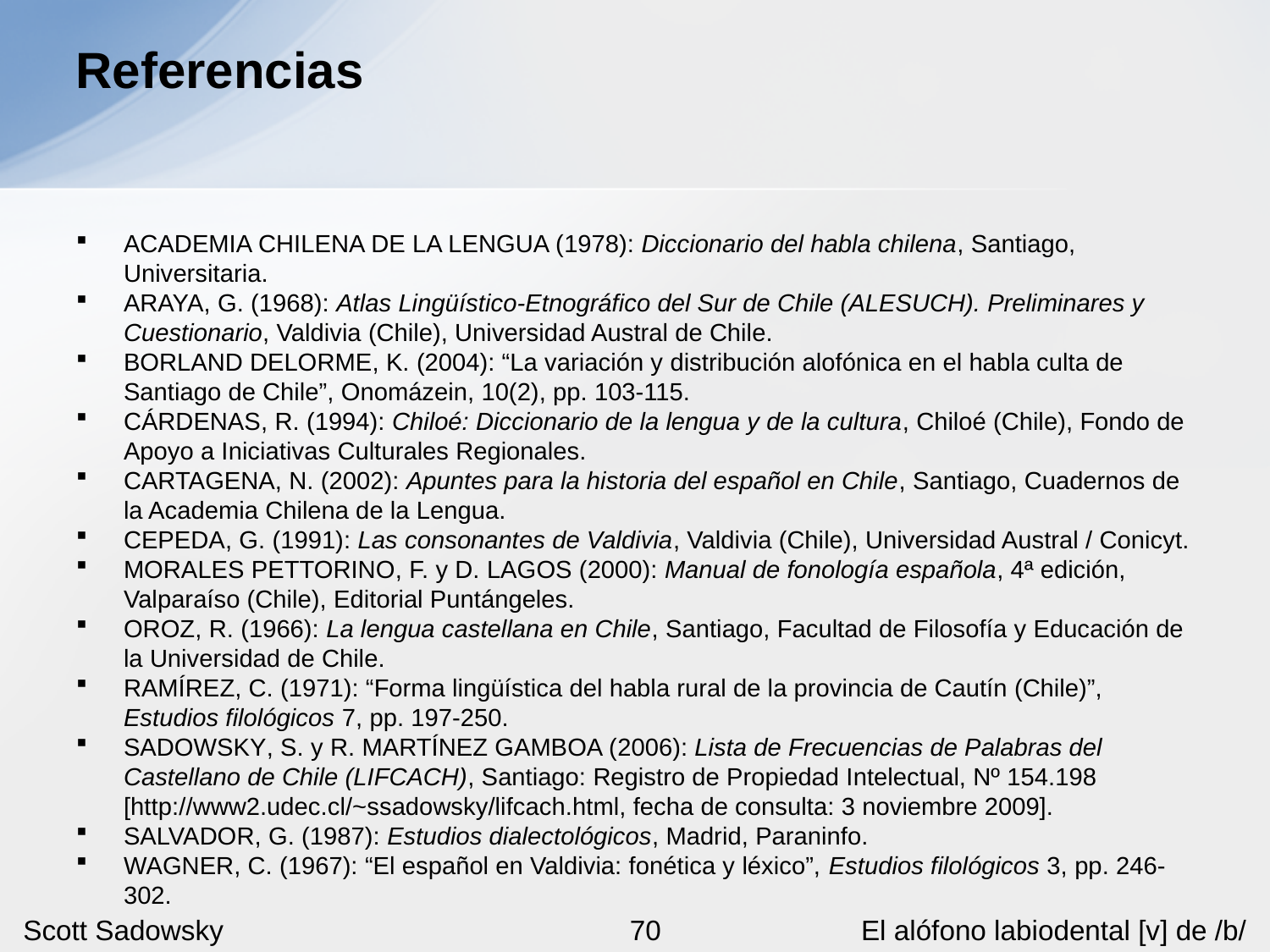

# Referencias

Academia Chilena de la Lengua (1978): Diccionario del habla chilena, Santiago, Universitaria.
Araya, G. (1968): Atlas Lingüístico-Etnográfico del Sur de Chile (ALESUCH). Preliminares y Cuestionario, Valdivia (Chile), Universidad Austral de Chile.
Borland Delorme, K. (2004): “La variación y distribución alofónica en el habla culta de Santiago de Chile”, Onomázein, 10(2), pp. 103-115.
Cárdenas, R. (1994): Chiloé: Diccionario de la lengua y de la cultura, Chiloé (Chile), Fondo de Apoyo a Iniciativas Culturales Regionales.
Cartagena, N. (2002): Apuntes para la historia del español en Chile, Santiago, Cuadernos de la Academia Chilena de la Lengua.
Cepeda, G. (1991): Las consonantes de Valdivia, Valdivia (Chile), Universidad Austral / Conicyt.
Morales Pettorino, F. y D. Lagos (2000): Manual de fonología española, 4ª edición, Valparaíso (Chile), Editorial Puntángeles.
Oroz, R. (1966): La lengua castellana en Chile, Santiago, Facultad de Filosofía y Educación de la Universidad de Chile.
Ramírez, C. (1971): “Forma lingüística del habla rural de la provincia de Cautín (Chile)”, Estudios filológicos 7, pp. 197-250.
Sadowsky, S. y R. Martínez Gamboa (2006): Lista de Frecuencias de Palabras del Castellano de Chile (LIFCACH), Santiago: Registro de Propiedad Intelectual, Nº 154.198 [http://www2.udec.cl/~ssadowsky/lifcach.html, fecha de consulta: 3 noviembre 2009].
Salvador, G. (1987): Estudios dialectológicos, Madrid, Paraninfo.
Wagner, C. (1967): “El español en Valdivia: fonética y léxico”, Estudios filológicos 3, pp. 246-302.
Scott Sadowsky
70
El alófono labiodental [v] de /b/